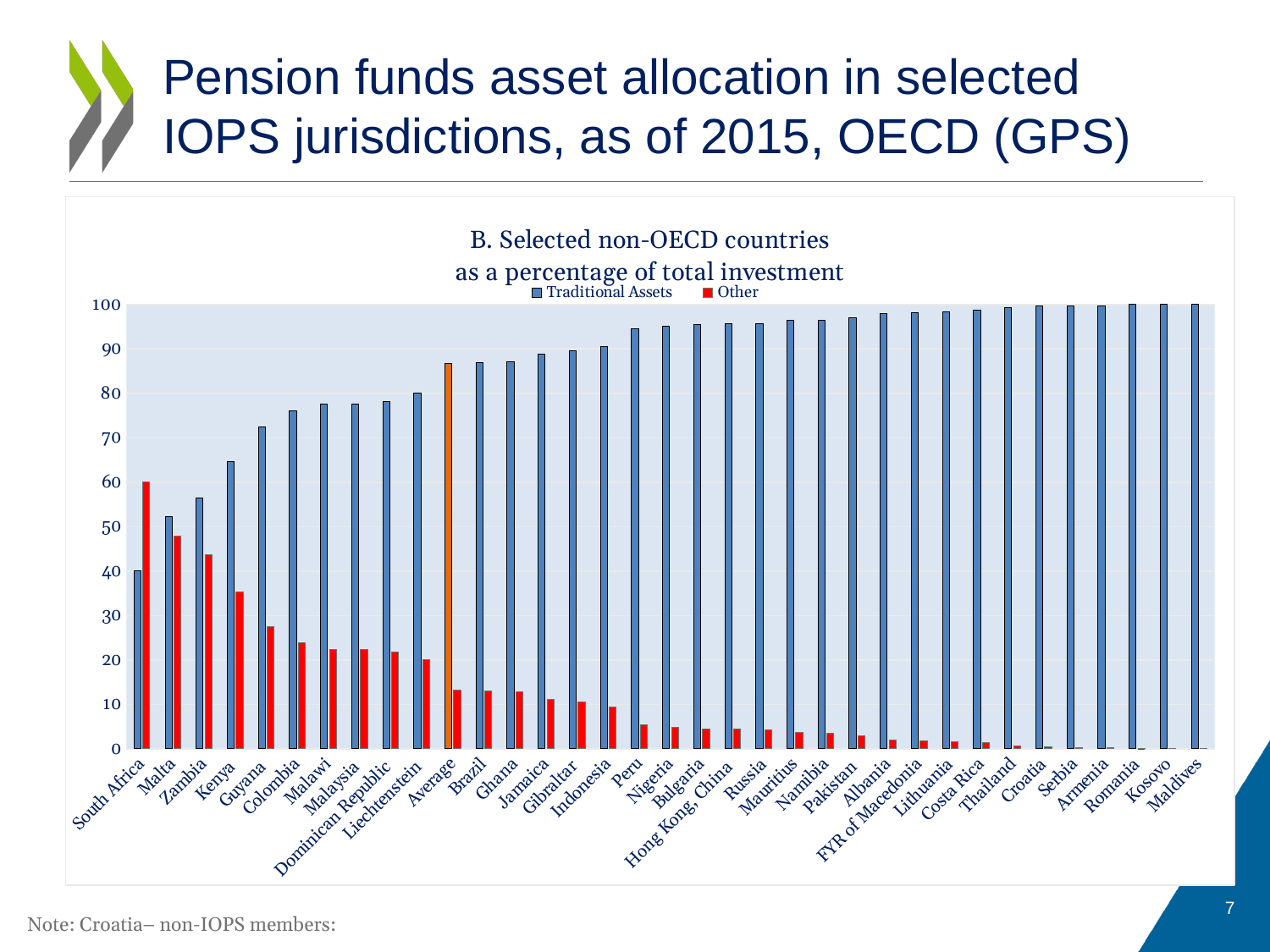

# Pension funds asset allocation in selected IOPS jurisdictions, as of 2015, OECD (GPS)

[unsupported chart]

7
Note: Croatia– non-IOPS members: